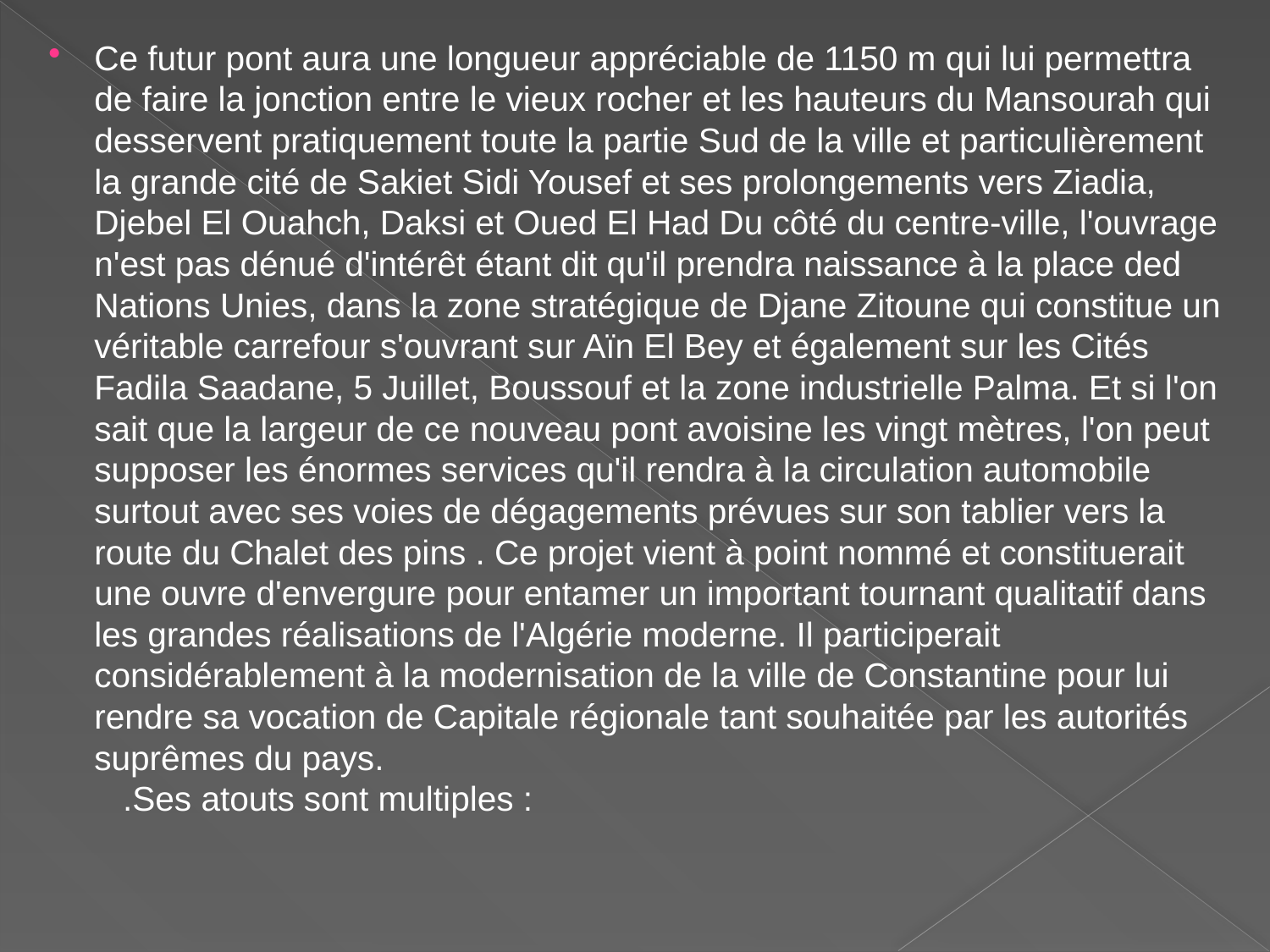

Ce futur pont aura une longueur appréciable de 1150 m qui lui permettra de faire la jonction entre le vieux rocher et les hauteurs du Mansourah qui desservent pratiquement toute la partie Sud de la ville et particulièrement la grande cité de Sakiet Sidi Yousef et ses prolongements vers Ziadia, Djebel El Ouahch, Daksi et Oued El Had Du côté du centre-ville, l'ouvrage n'est pas dénué d'intérêt étant dit qu'il prendra naissance à la place ded Nations Unies, dans la zone stratégique de Djane Zitoune qui constitue un véritable carrefour s'ouvrant sur Aïn El Bey et également sur les Cités Fadila Saadane, 5 Juillet, Boussouf et la zone industrielle Palma. Et si l'on sait que la largeur de ce nouveau pont avoisine les vingt mètres, l'on peut supposer les énormes services qu'il rendra à la circulation automobile surtout avec ses voies de dégagements prévues sur son tablier vers la route du Chalet des pins . Ce projet vient à point nommé et constituerait une ouvre d'envergure pour entamer un important tournant qualitatif dans les grandes réalisations de l'Algérie moderne. Il participerait considérablement à la modernisation de la ville de Constantine pour lui rendre sa vocation de Capitale régionale tant souhaitée par les autorités suprêmes du pays.
   .Ses atouts sont multiples :